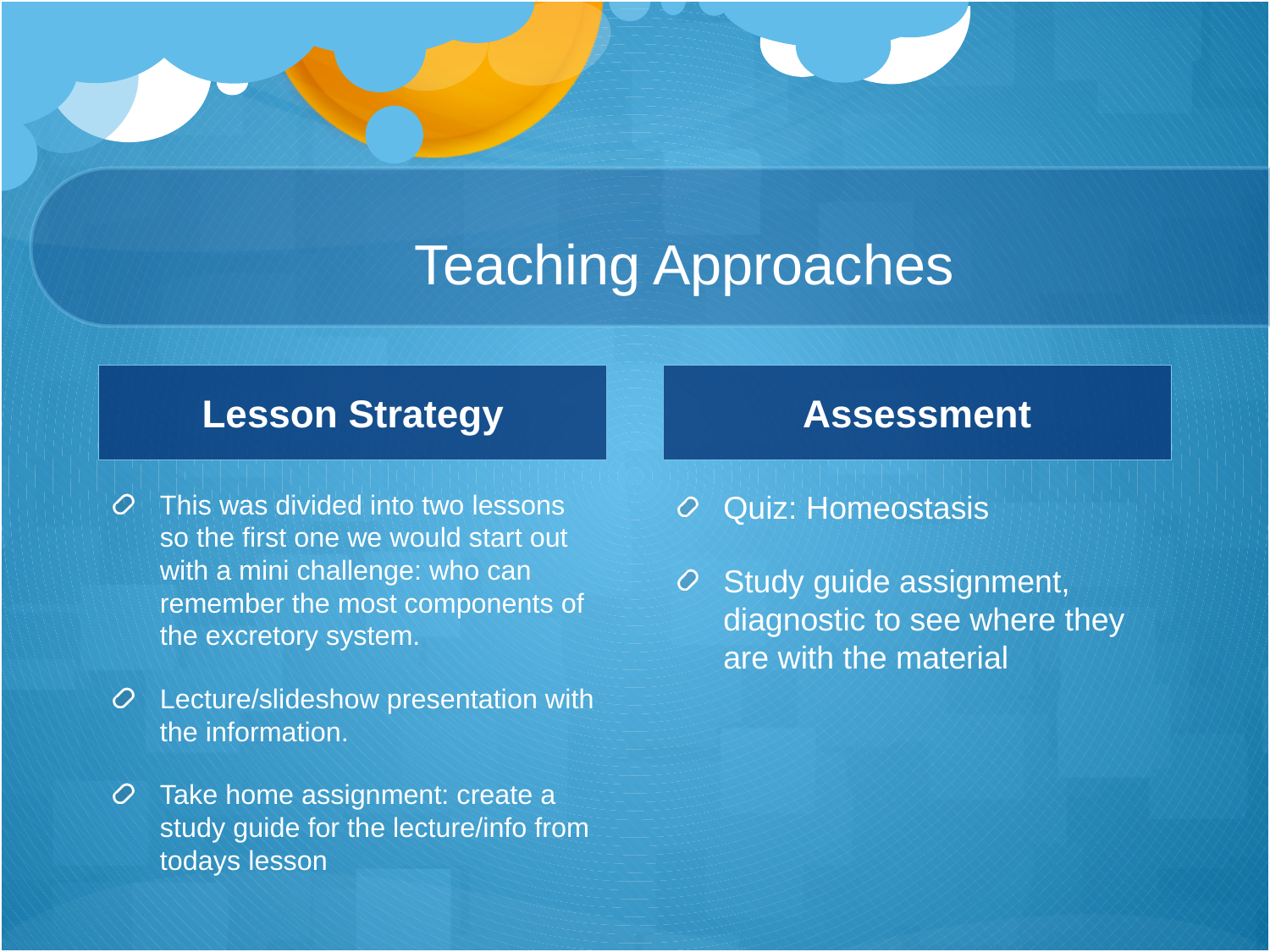

# Teaching Approaches
Lesson Strategy
Assessment
This was divided into two lessons so the first one we would start out with a mini challenge: who can remember the most components of the excretory system.
Lecture/slideshow presentation with the information.
Take home assignment: create a study guide for the lecture/info from todays lesson
Quiz: Homeostasis
Study guide assignment, diagnostic to see where they are with the material